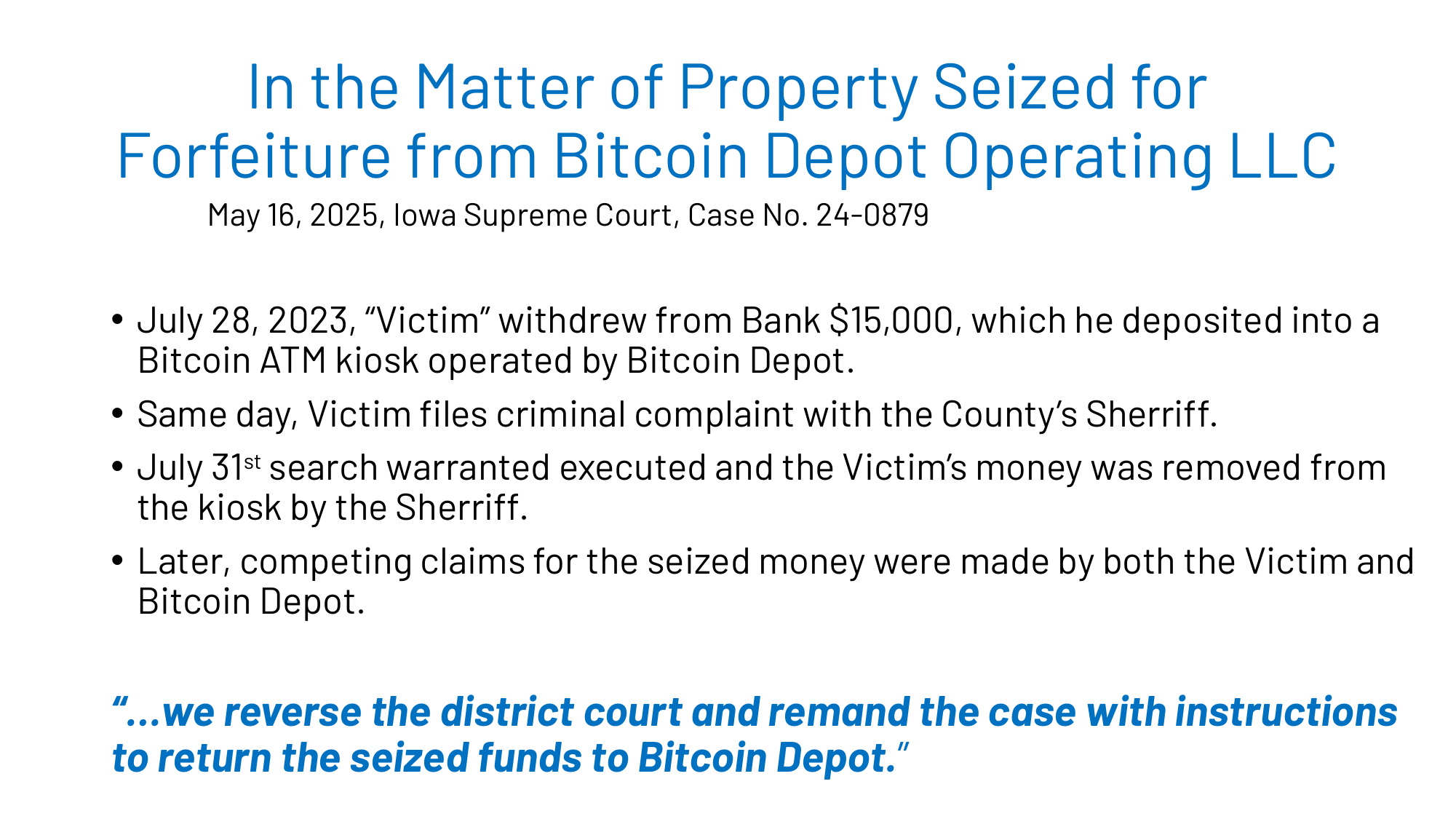

# In the Matter of Property Seized for Forfeiture from Bitcoin Depot Operating LLC
			May 16, 2025, Iowa Supreme Court, Case No. 24-0879

July 28, 2023, “Victim” withdrew from Bank $15,000, which he deposited into a Bitcoin ATM kiosk operated by Bitcoin Depot.
Same day, Victim files criminal complaint with the County’s Sherriff.
July 31st search warranted executed and the Victim’s money was removed from the kiosk by the Sherriff.
Later, competing claims for the seized money were made by both the Victim and Bitcoin Depot.

“…we reverse the district court and remand the case with instructions to return the seized funds to Bitcoin Depot.”